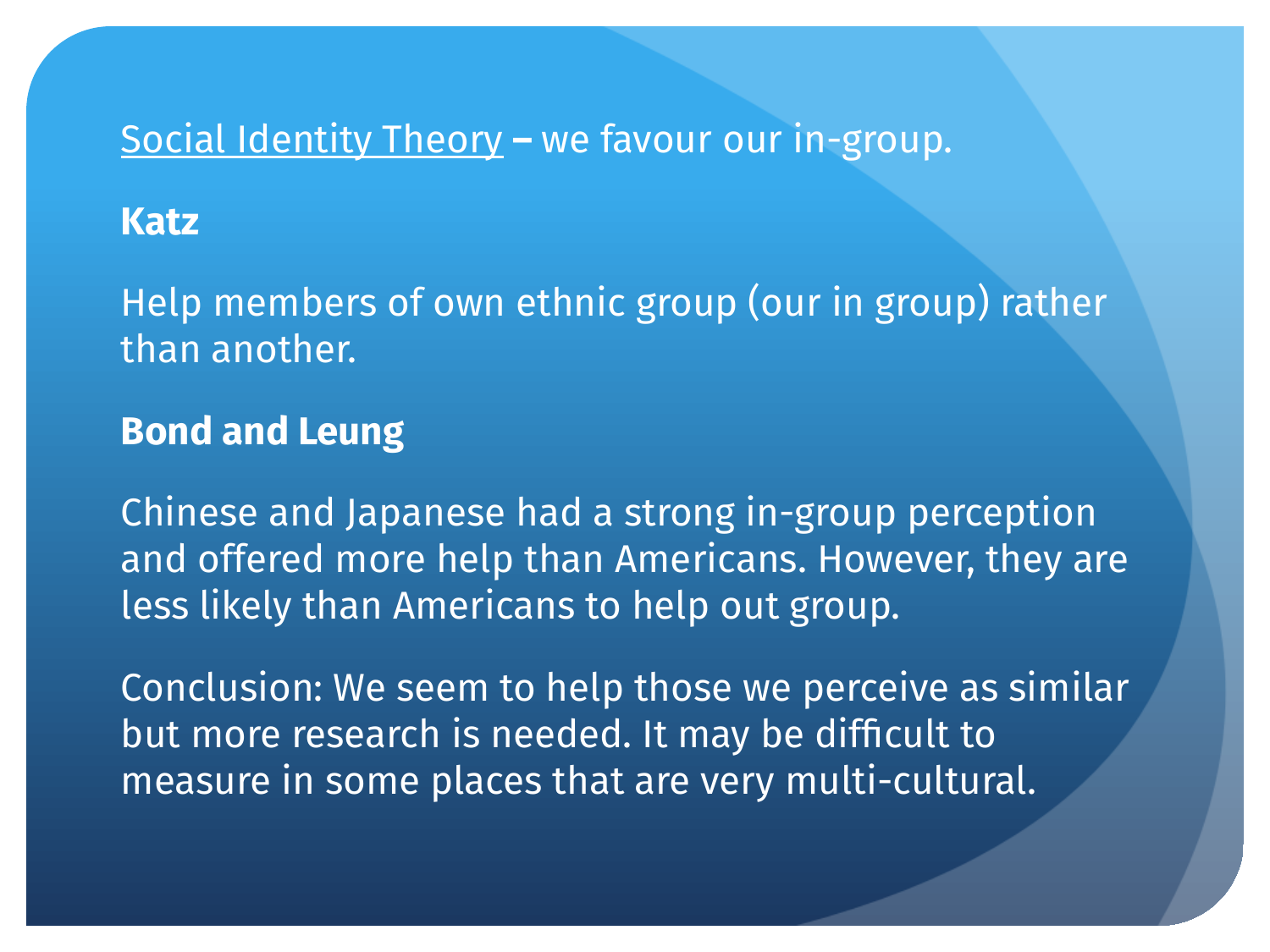

Social Identity Theory – we favour our in-group.
Katz
Help members of own ethnic group (our in group) rather than another.
Bond and Leung
Chinese and Japanese had a strong in-group perception and offered more help than Americans. However, they are less likely than Americans to help out group.
Conclusion: We seem to help those we perceive as similar but more research is needed. It may be difficult to measure in some places that are very multi-cultural.